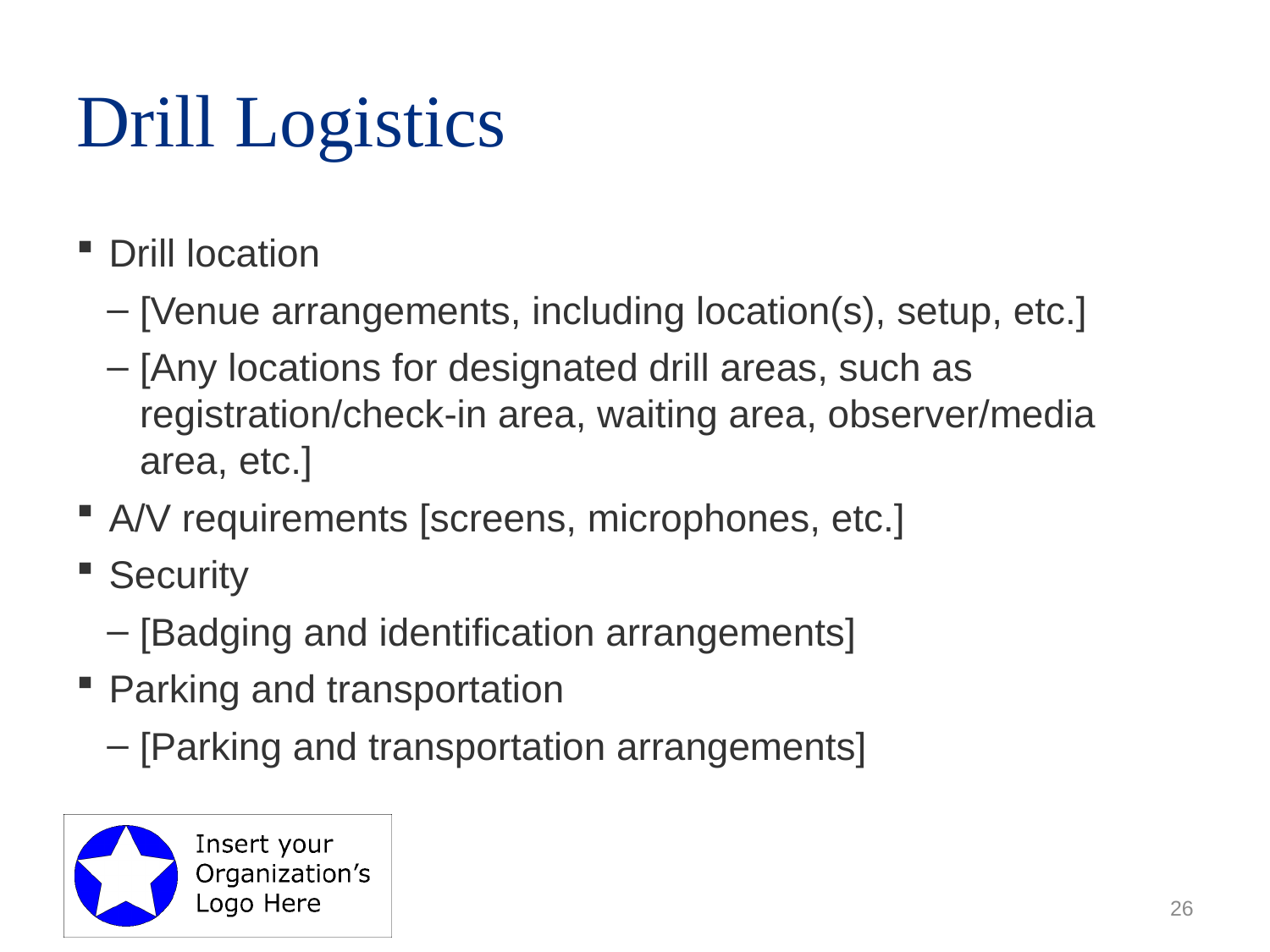

# Drill Logistics
Drill location
[Venue arrangements, including location(s), setup, etc.]
[Any locations for designated drill areas, such as registration/check-in area, waiting area, observer/media area, etc.]
A/V requirements [screens, microphones, etc.]
Security
[Badging and identification arrangements]
Parking and transportation
[Parking and transportation arrangements]
26